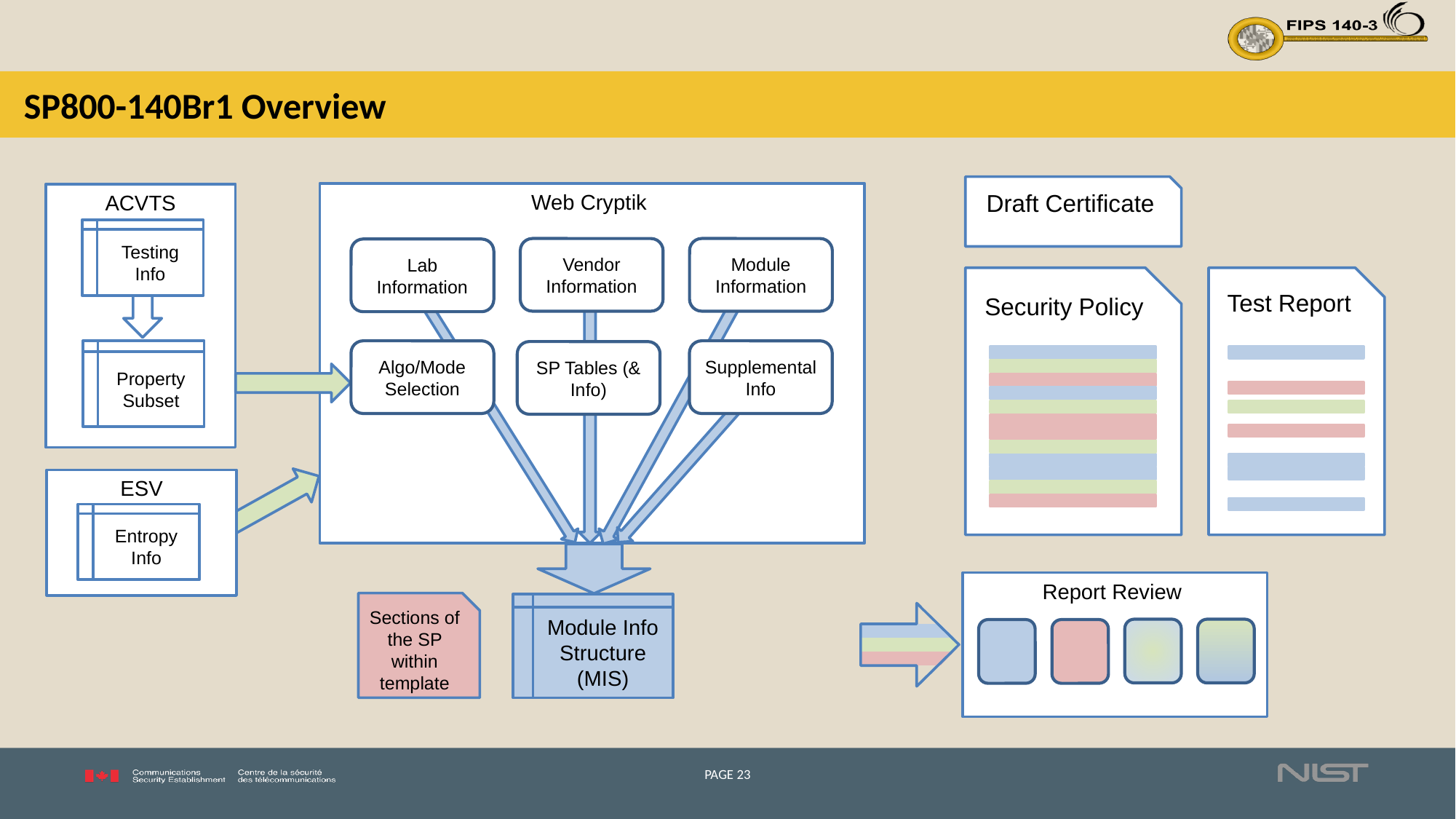

# SP800-140Br1 Overview
Draft Certificate
Web Cryptik

ACVTS

Testing Info
Module Information
Vendor Information
Lab Information

Security Policy
Test Report

Property Subset
Algo/Mode Selection
Supplemental Info
SP Tables (& Info)

ESV

Entropy Info

Report Review

Sections of the SP within template
Module Info Structure (MIS)